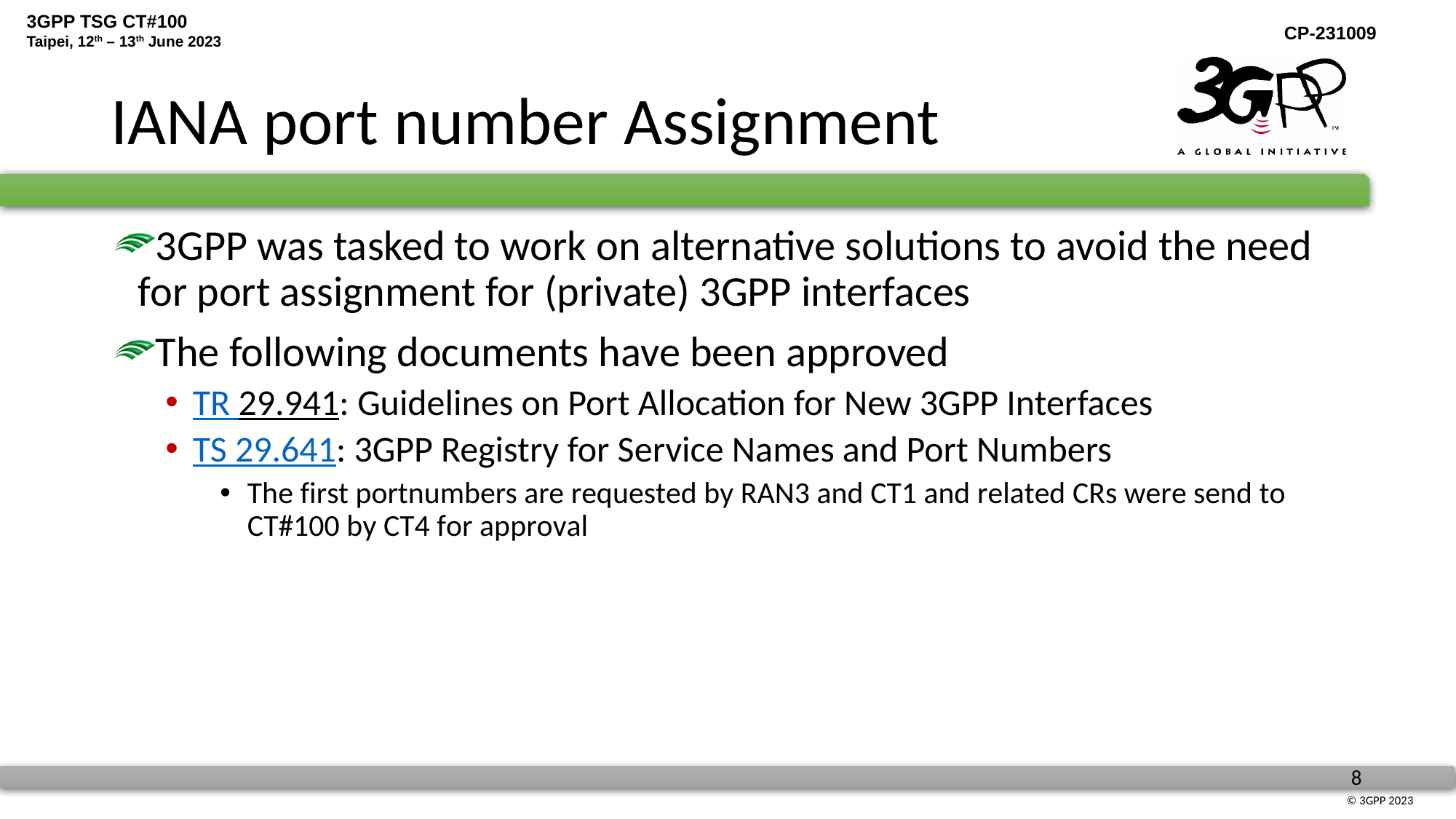

# IANA port number Assignment
3GPP was tasked to work on alternative solutions to avoid the need for port assignment for (private) 3GPP interfaces
The following documents have been approved
TR 29.941: Guidelines on Port Allocation for New 3GPP Interfaces
TS 29.641: 3GPP Registry for Service Names and Port Numbers
The first portnumbers are requested by RAN3 and CT1 and related CRs were send to CT#100 by CT4 for approval